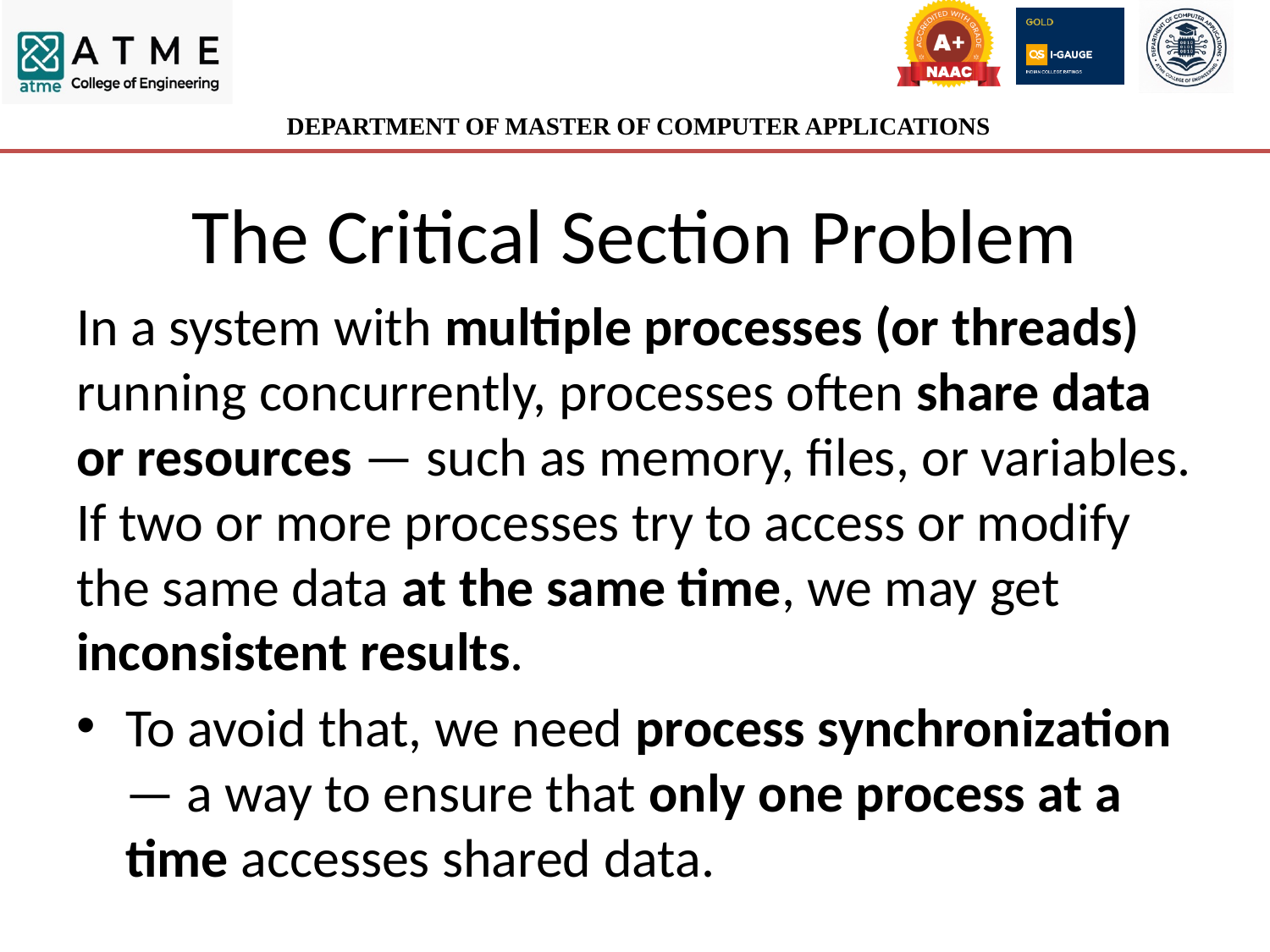

# The Critical Section Problem
In a system with multiple processes (or threads) running concurrently, processes often share data or resources — such as memory, files, or variables.
If two or more processes try to access or modify the same data at the same time, we may get inconsistent results.
To avoid that, we need process synchronization — a way to ensure that only one process at a time accesses shared data.